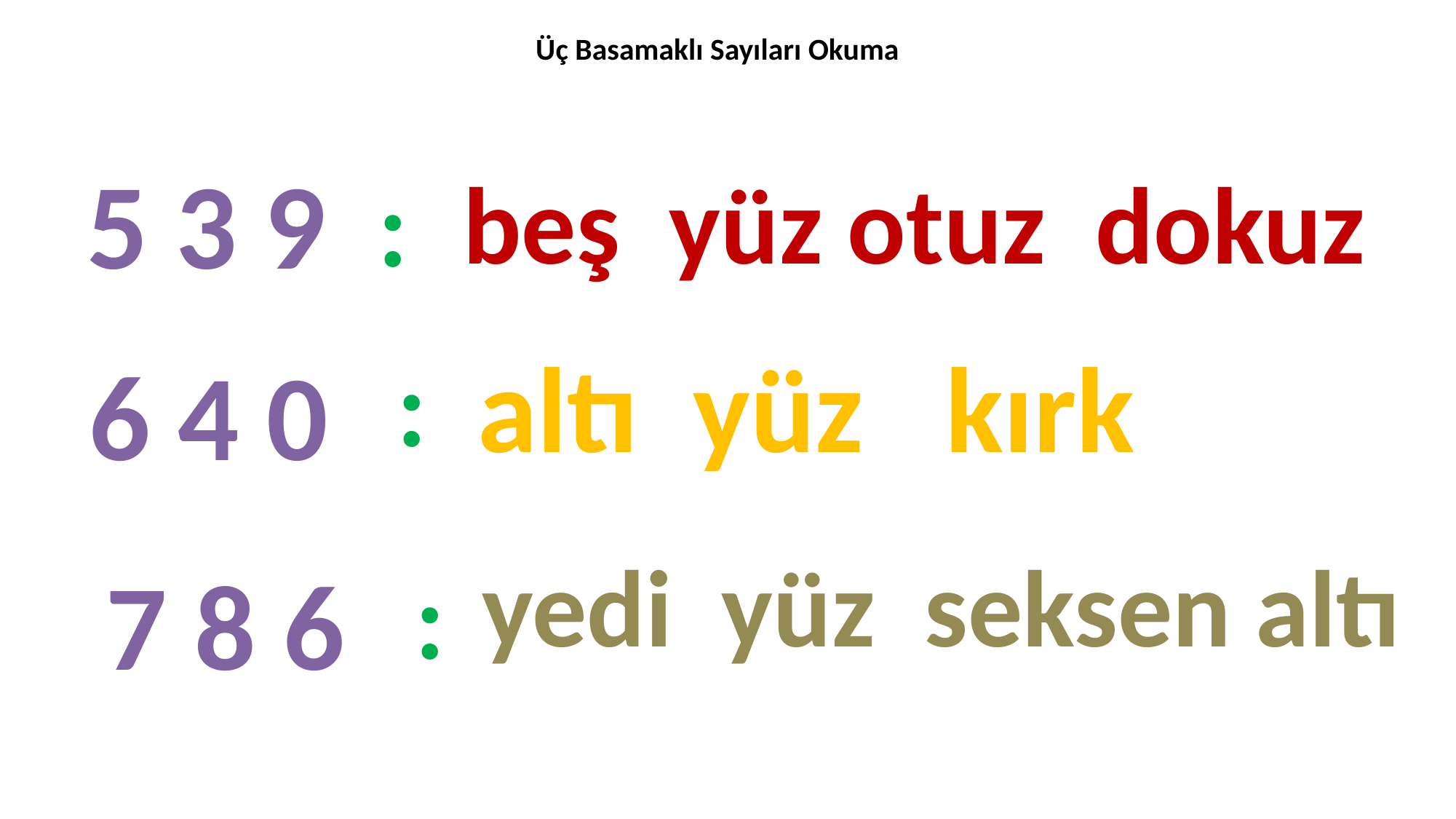

Üç Basamaklı Sayıları Okuma
 5 3 9
beş  yüz otuz  dokuz
 :
altı  yüz   kırk
 :
 6 4 0
yedi  yüz  seksen altı
 7 8 6
 :